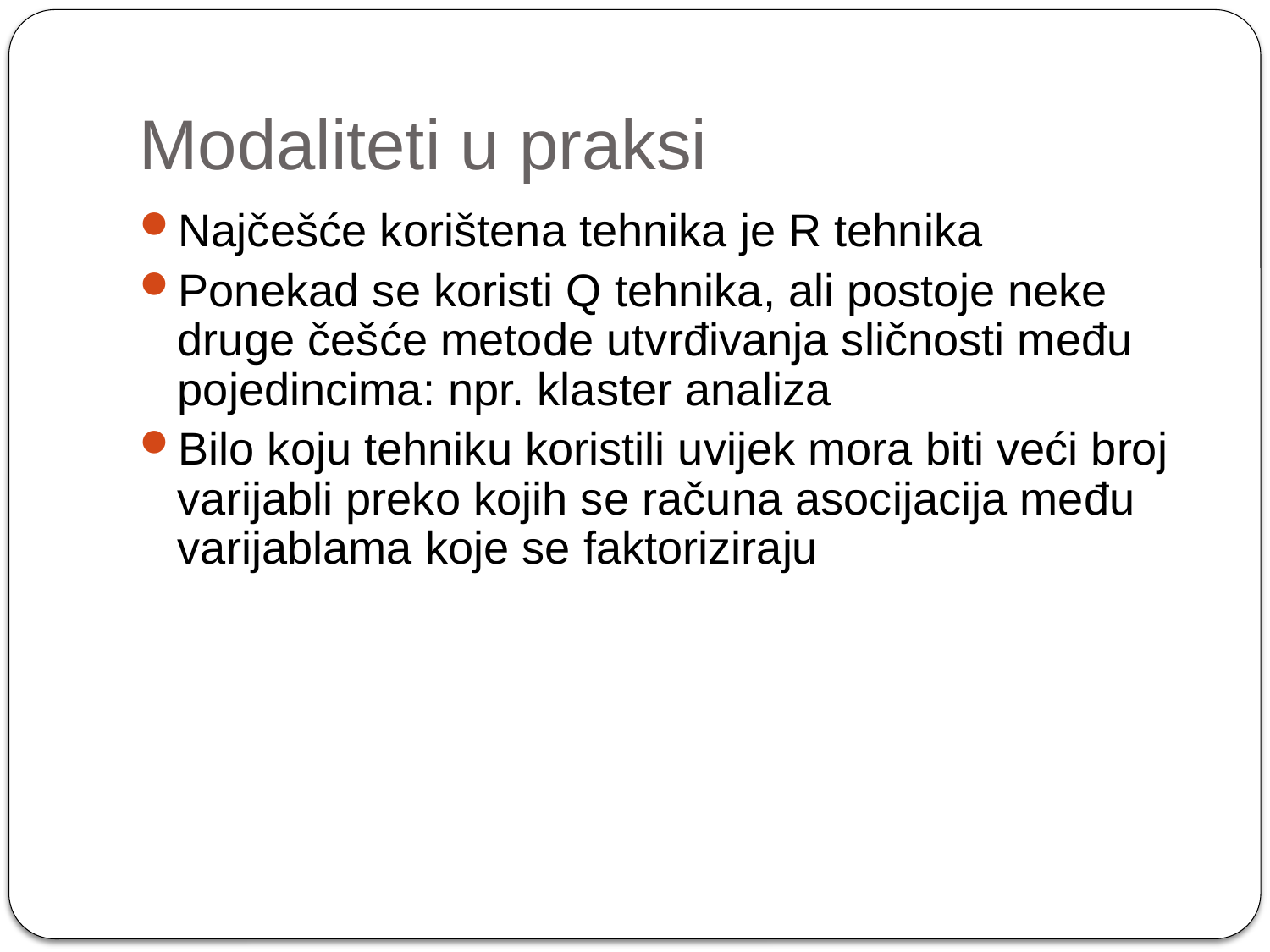

# Modaliteti u praksi
Najčešće korištena tehnika je R tehnika
Ponekad se koristi Q tehnika, ali postoje neke druge češće metode utvrđivanja sličnosti među pojedincima: npr. klaster analiza
Bilo koju tehniku koristili uvijek mora biti veći broj varijabli preko kojih se računa asocijacija među varijablama koje se faktoriziraju